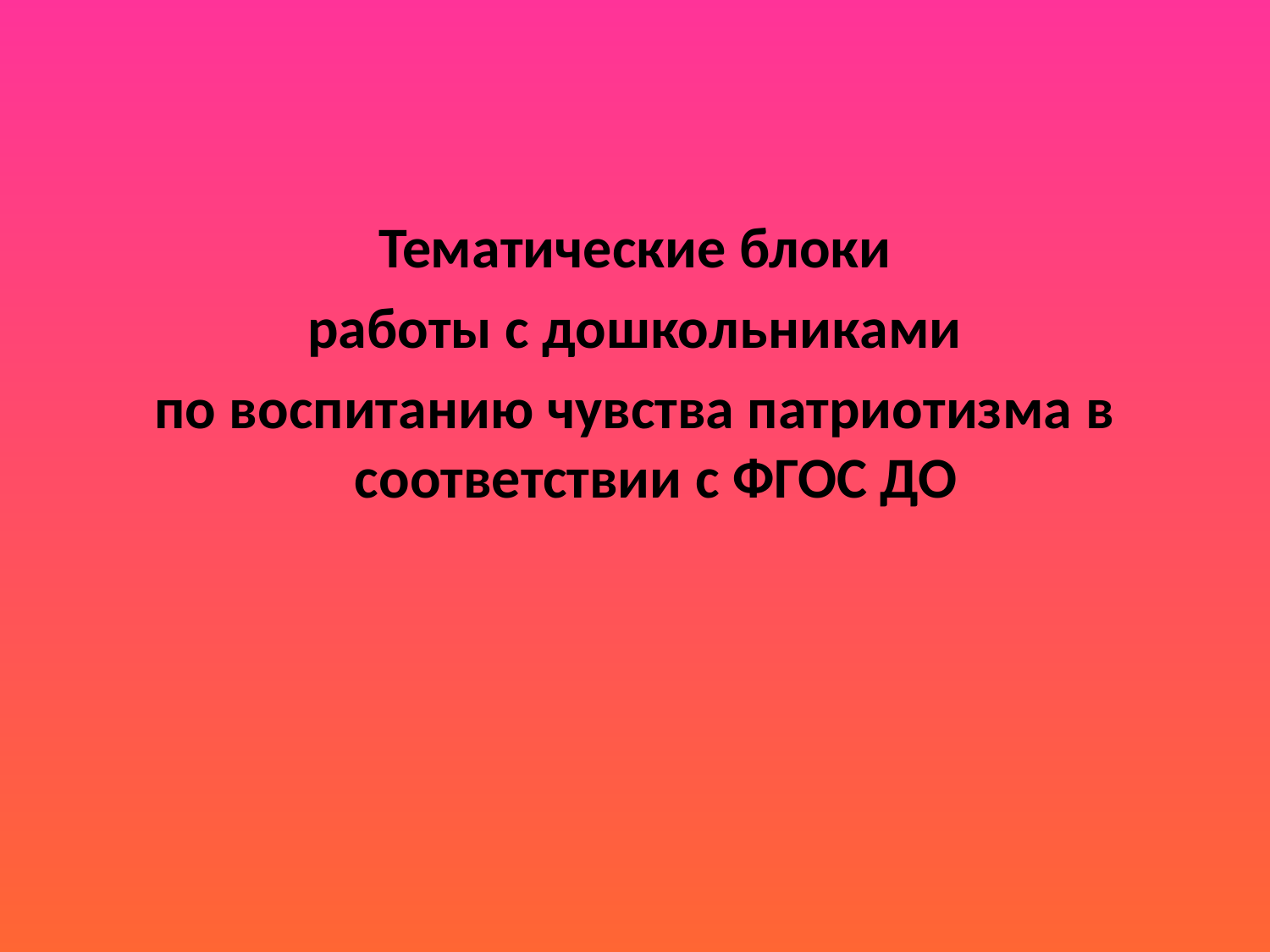

Тематические блоки
 работы с дошкольниками
по воспитанию чувства патриотизма в соответствии с ФГОС ДО

#